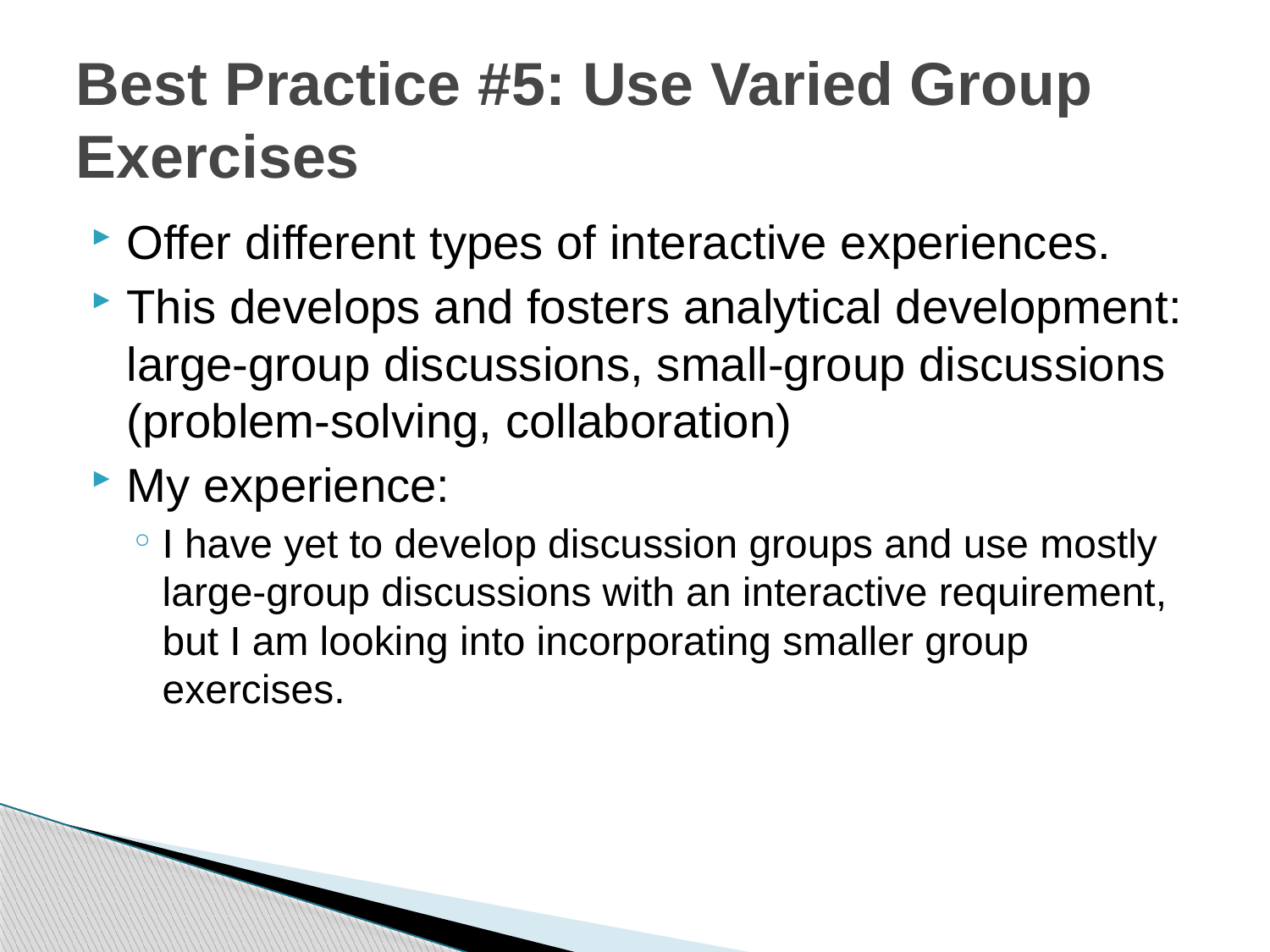

# Best Practice #5: Use Varied Group Exercises
Offer different types of interactive experiences.
This develops and fosters analytical development: large-group discussions, small-group discussions (problem-solving, collaboration)
My experience:
I have yet to develop discussion groups and use mostly large-group discussions with an interactive requirement, but I am looking into incorporating smaller group exercises.